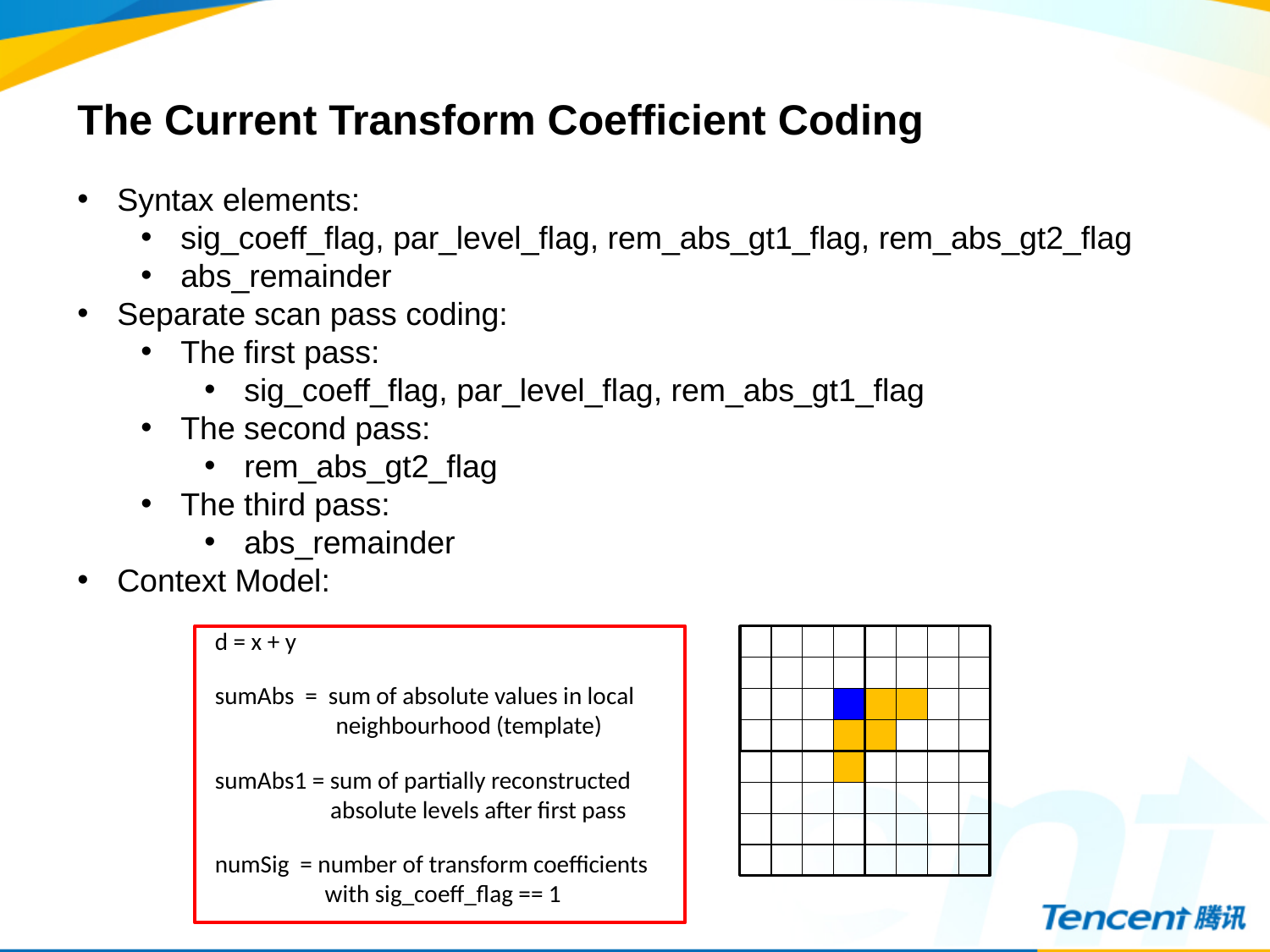

The Current Transform Coefficient Coding
Syntax elements:
sig_coeff_flag, par_level_flag, rem_abs_gt1_flag, rem_abs_gt2_flag
abs_remainder
Separate scan pass coding:
The first pass:
sig_coeff_flag, par_level_flag, rem_abs_gt1_flag
The second pass:
rem_abs_gt2_flag
The third pass:
abs_remainder
Context Model:

d = x + y
sumAbs  =  sum of absolute values in local
                      neighbourhood (template)
sumAbs1 = sum of partially reconstructed
                     absolute levels after first pass
numSig  = number of transform coefficients
                    with sig_coeff_flag == 1